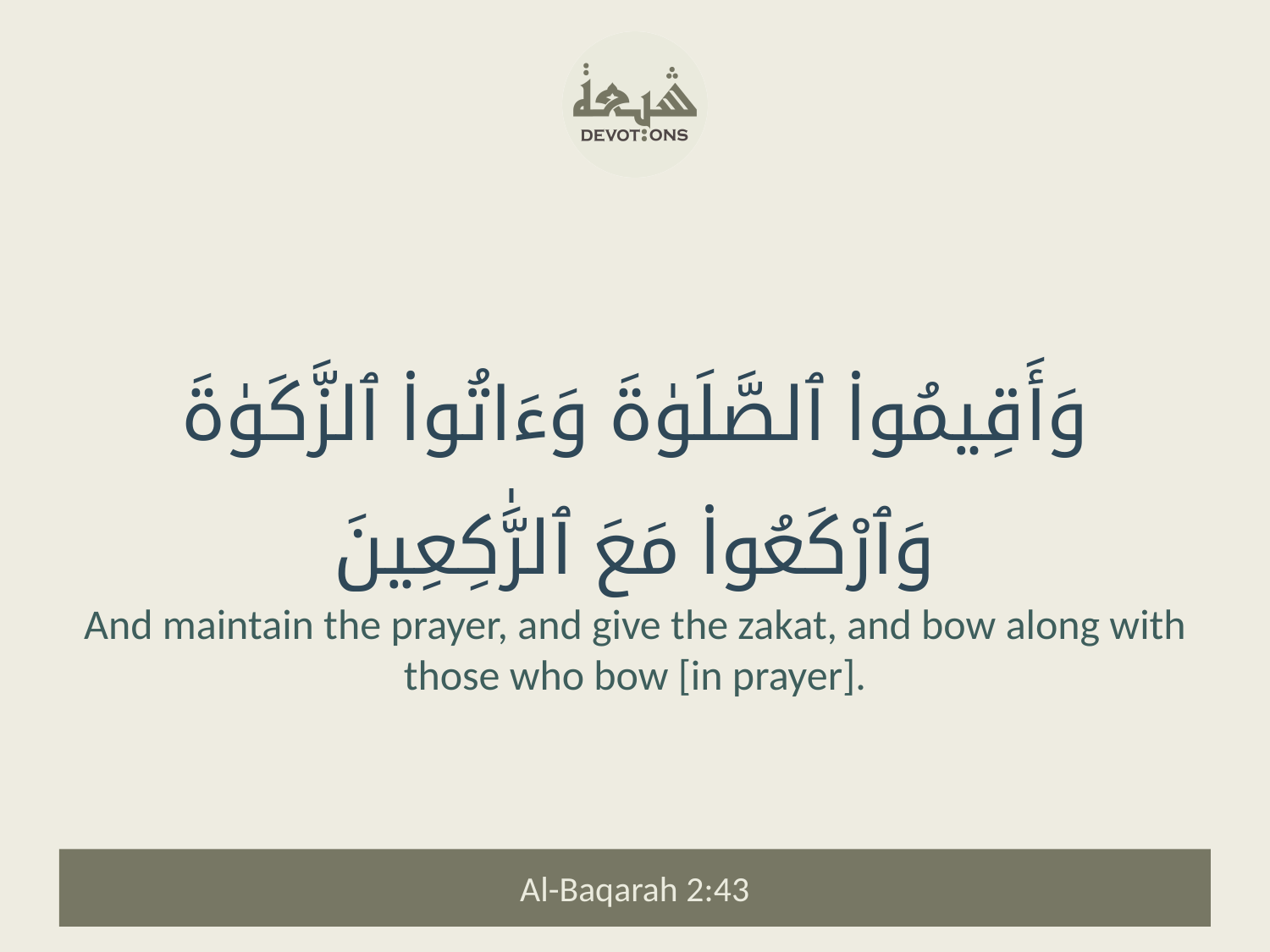

وَأَقِيمُوا۟ ٱلصَّلَوٰةَ وَءَاتُوا۟ ٱلزَّكَوٰةَ وَٱرْكَعُوا۟ مَعَ ٱلرَّٰكِعِينَ
And maintain the prayer, and give the zakat, and bow along with those who bow [in prayer].
Al-Baqarah 2:43